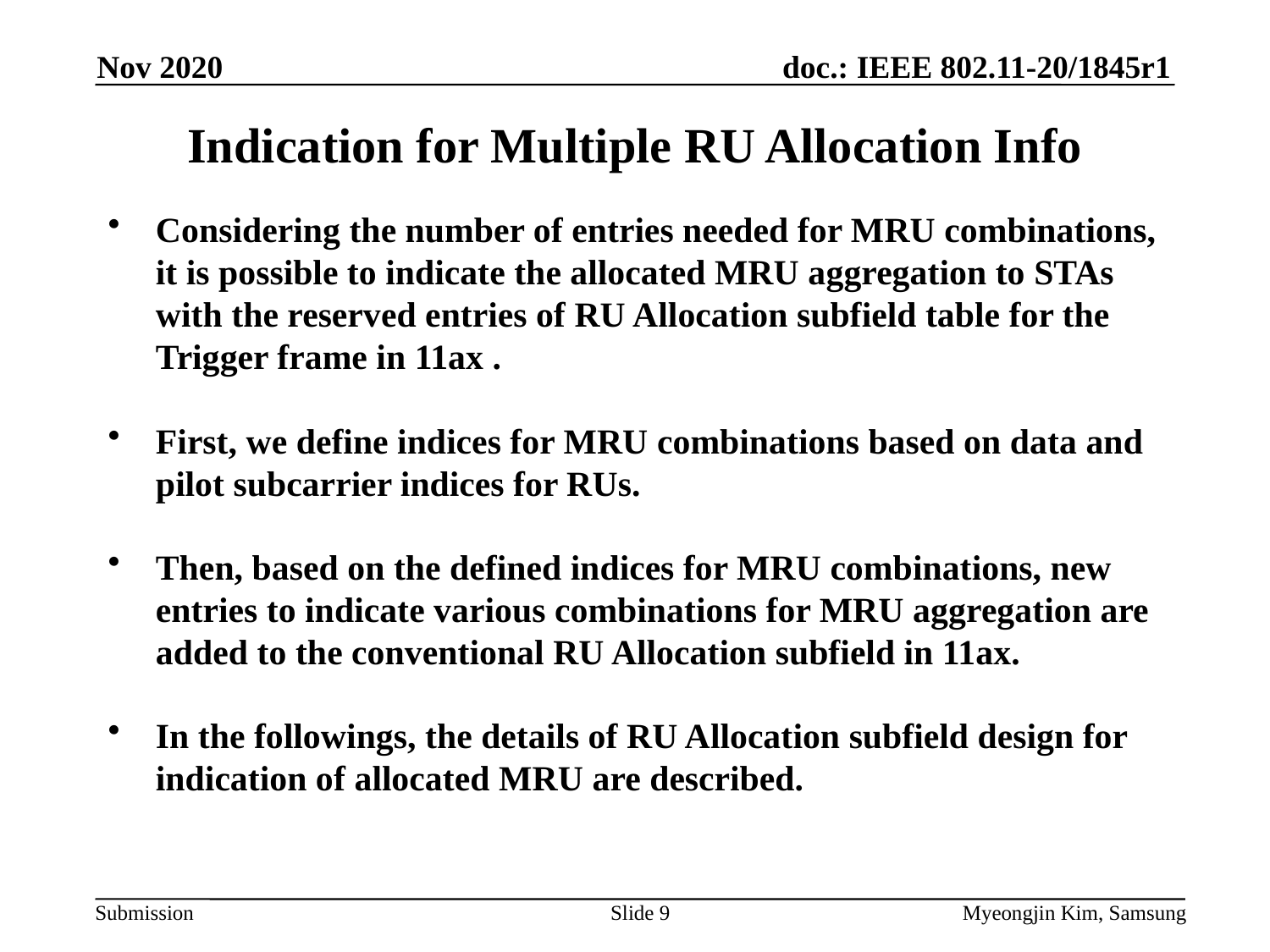

Nov 2020
# Indication for Multiple RU Allocation Info
Considering the number of entries needed for MRU combinations, it is possible to indicate the allocated MRU aggregation to STAs with the reserved entries of RU Allocation subfield table for the Trigger frame in 11ax .

First, we define indices for MRU combinations based on data and pilot subcarrier indices for RUs.

Then, based on the defined indices for MRU combinations, new entries to indicate various combinations for MRU aggregation are added to the conventional RU Allocation subfield in 11ax.

In the followings, the details of RU Allocation subfield design for indication of allocated MRU are described.

Slide 9
Myeongjin Kim, Samsung